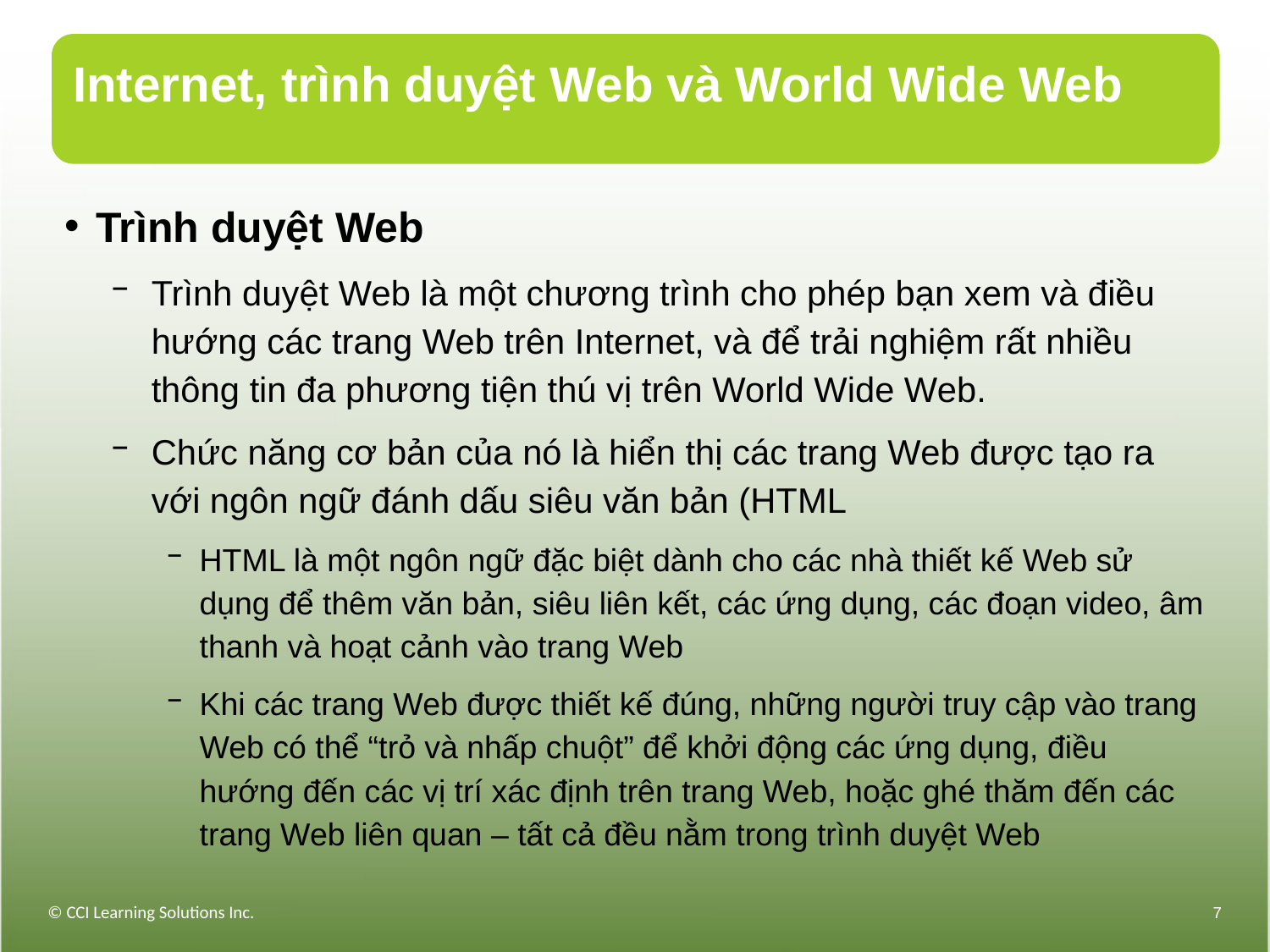

# Internet, trình duyệt Web và World Wide Web
Trình duyệt Web
Trình duyệt Web là một chương trình cho phép bạn xem và điều hướng các trang Web trên Internet, và để trải nghiệm rất nhiều thông tin đa phương tiện thú vị trên World Wide Web.
Chức năng cơ bản của nó là hiển thị các trang Web được tạo ra với ngôn ngữ đánh dấu siêu văn bản (HTML
HTML là một ngôn ngữ đặc biệt dành cho các nhà thiết kế Web sử dụng để thêm văn bản, siêu liên kết, các ứng dụng, các đoạn video, âm thanh và hoạt cảnh vào trang Web
Khi các trang Web được thiết kế đúng, những người truy cập vào trang Web có thể “trỏ và nhấp chuột” để khởi động các ứng dụng, điều hướng đến các vị trí xác định trên trang Web, hoặc ghé thăm đến các trang Web liên quan – tất cả đều nằm trong trình duyệt Web
© CCI Learning Solutions Inc.
7